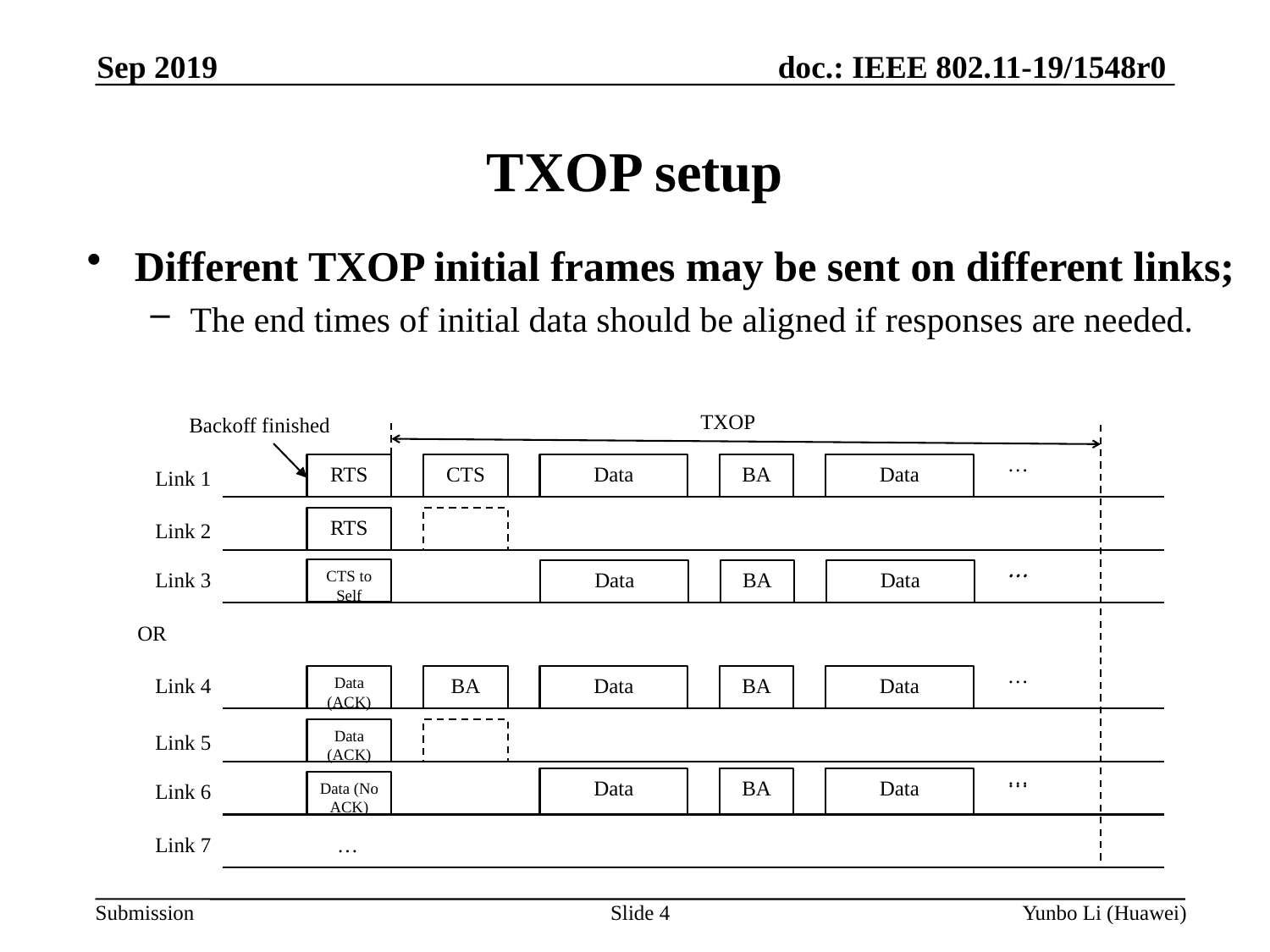

Sep 2019
TXOP setup
Different TXOP initial frames may be sent on different links;
The end times of initial data should be aligned if responses are needed.
TXOP
Backoff finished
…
RTS
CTS
Data
BA
Data
Link 1
RTS

Link 2
…
…
CTS to Self
Data
BA
Data
Link 3
OR
…
Link 4
Data (ACK)
BA
Data
BA
Data
Data (ACK)

Link 5
…
…
Data
BA
Data
Data (No ACK)
Link 6
Link 7
…
Slide 4
Yunbo Li (Huawei)